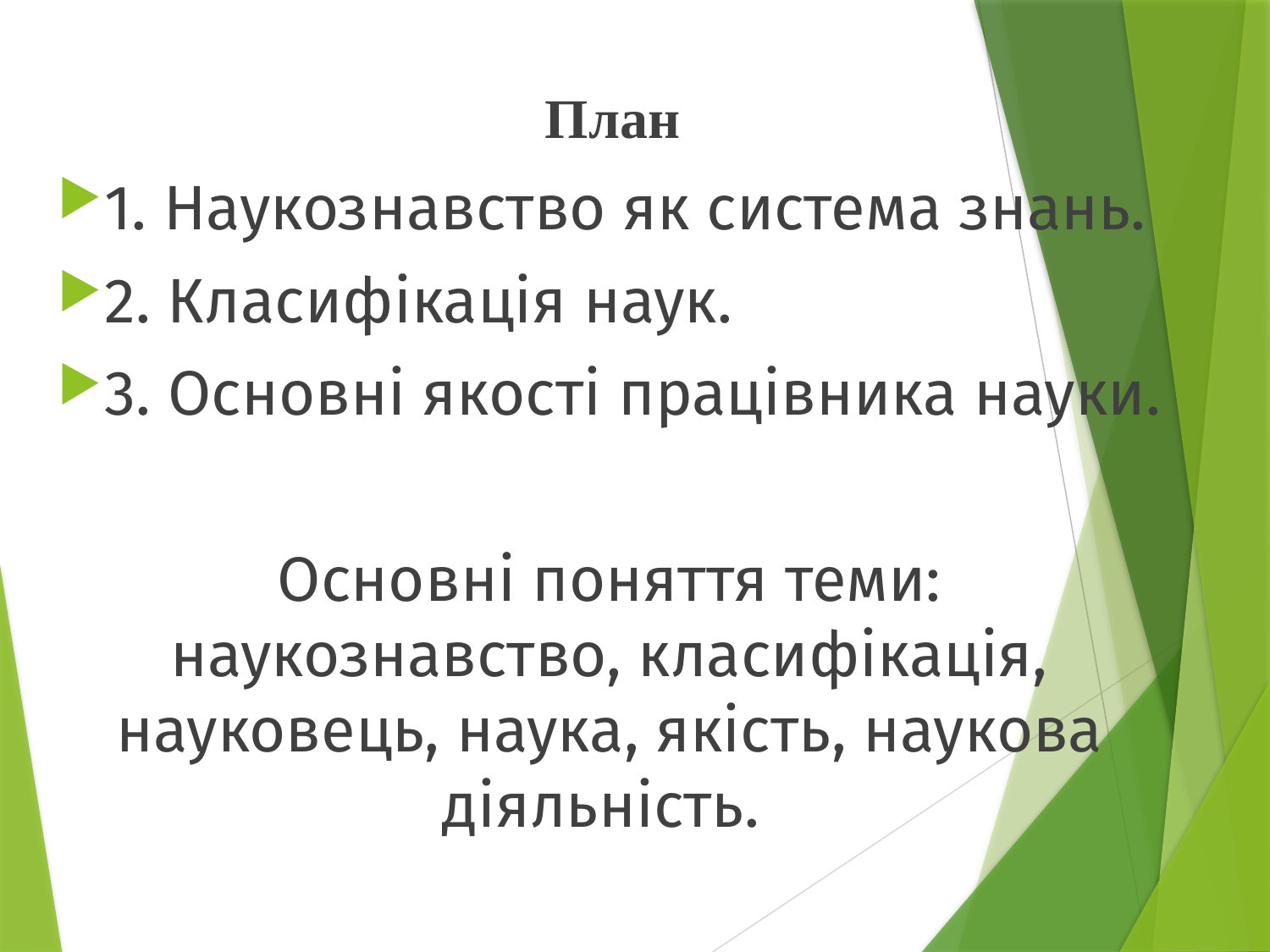

План
1. Наукознавство як система знань.
2. Класифікація наук.
3. Основні якості працівника науки.

Основні поняття теми: наукознавство, класифікація, науковець, наука, якість, наукова діяльність.